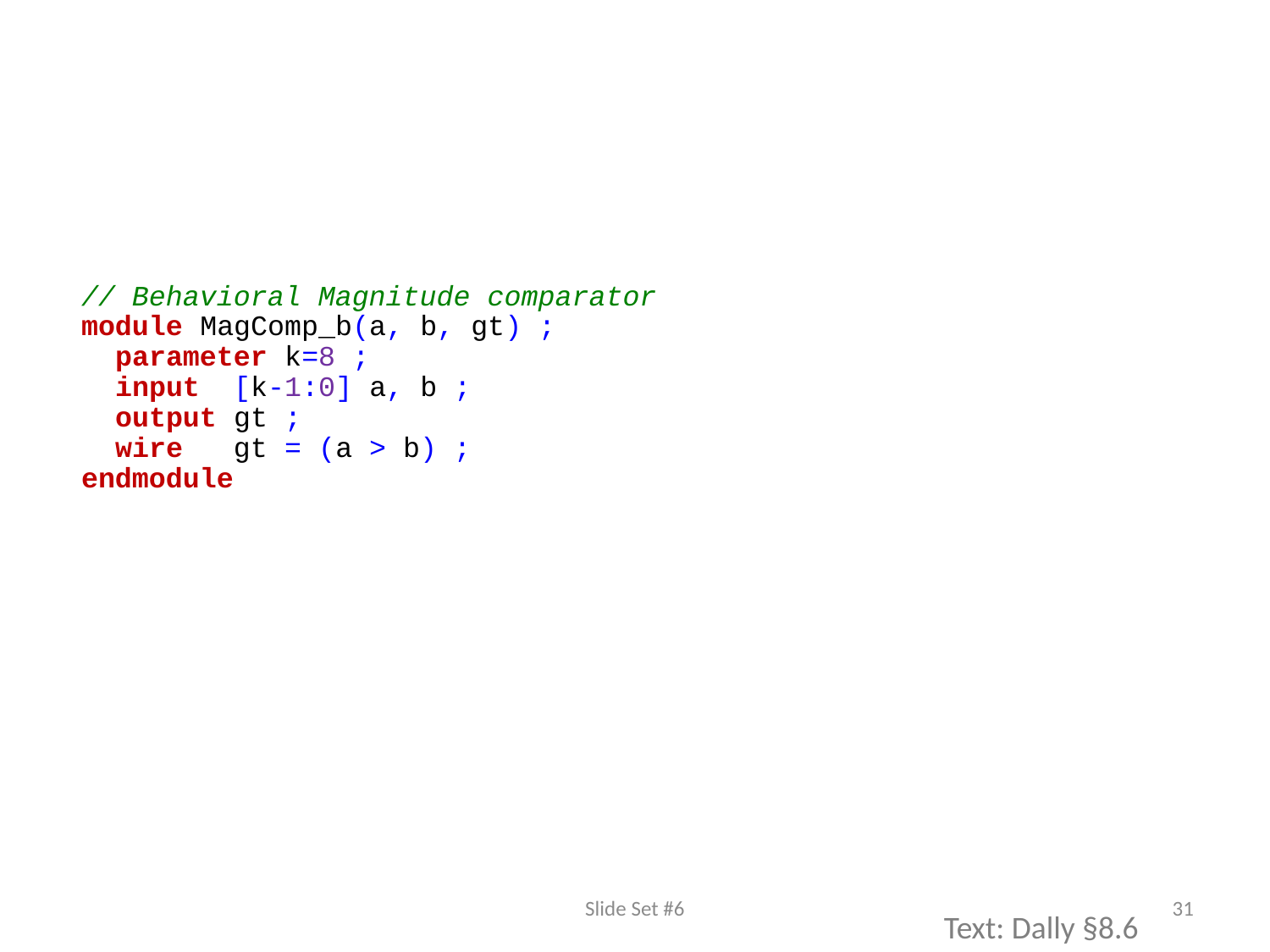

// Behavioral Magnitude comparator
module MagComp_b(a, b, gt) ;
  parameter k=8 ;
  input  [k-1:0] a, b ;
  output gt ;
  wire   gt = (a > b) ;
endmodule
Slide Set #6
31
Text: Dally §8.6